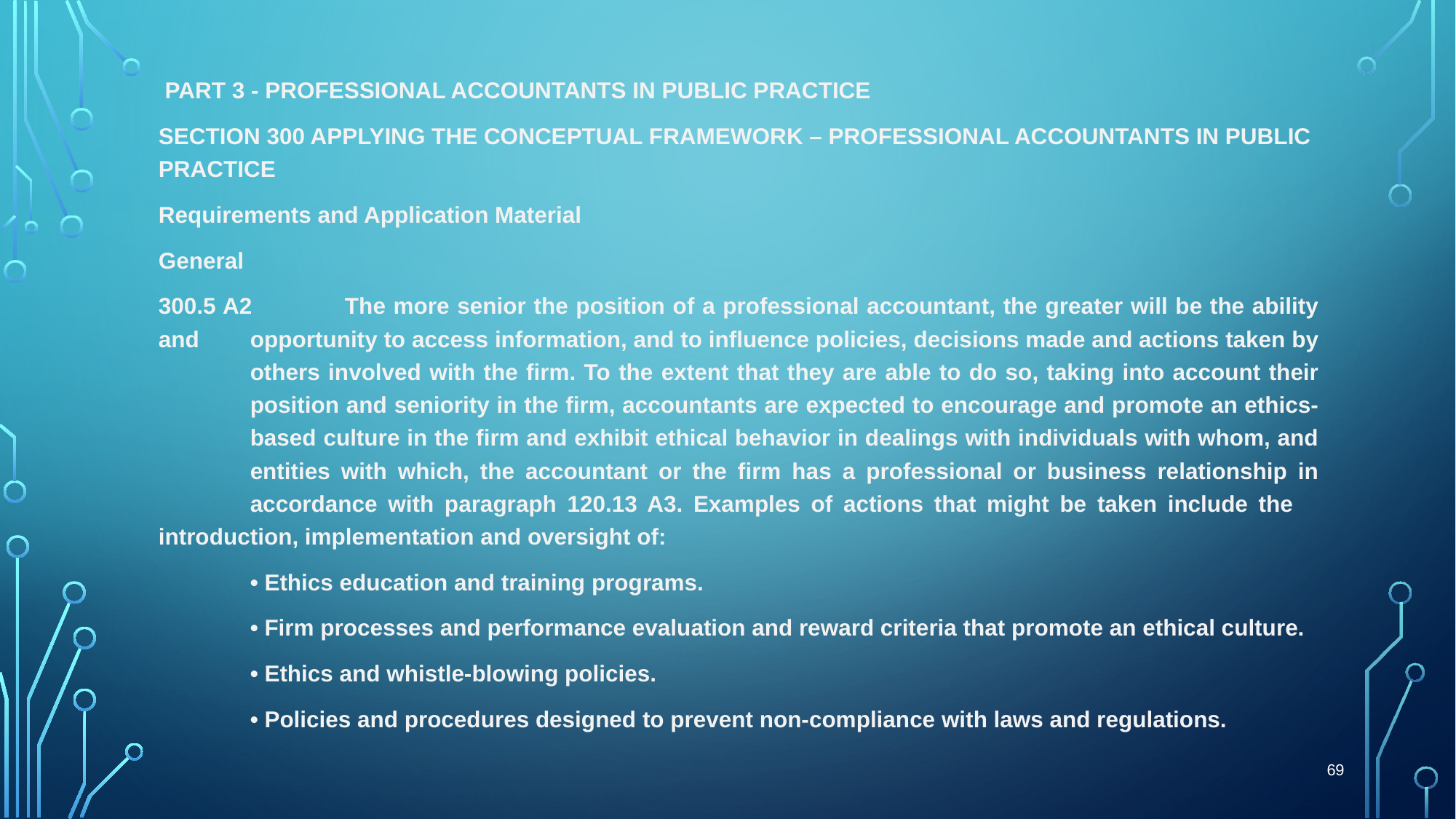

PART 3 - PROFESSIONAL ACCOUNTANTS IN PUBLIC PRACTICE
SECTION 300 APPLYING THE CONCEPTUAL FRAMEWORK – PROFESSIONAL ACCOUNTANTS IN PUBLIC PRACTICE
Requirements and Application Material
General
300.5 A2 	The more senior the position of a professional accountant, the greater will be the ability and 	opportunity to access information, and to influence policies, decisions made and actions taken by 	others involved with the firm. To the extent that they are able to do so, taking into account their 	position and seniority in the firm, accountants are expected to encourage and promote an ethics-	based culture in the firm and exhibit ethical behavior in dealings with individuals with whom, and 	entities with which, the accountant or the firm has a professional or business relationship in 	accordance with paragraph 120.13 A3. Examples of actions that might be taken include the 	introduction, implementation and oversight of:
	• Ethics education and training programs.
	• Firm processes and performance evaluation and reward criteria that promote an ethical culture.
	• Ethics and whistle-blowing policies.
	• Policies and procedures designed to prevent non-compliance with laws and regulations.

69